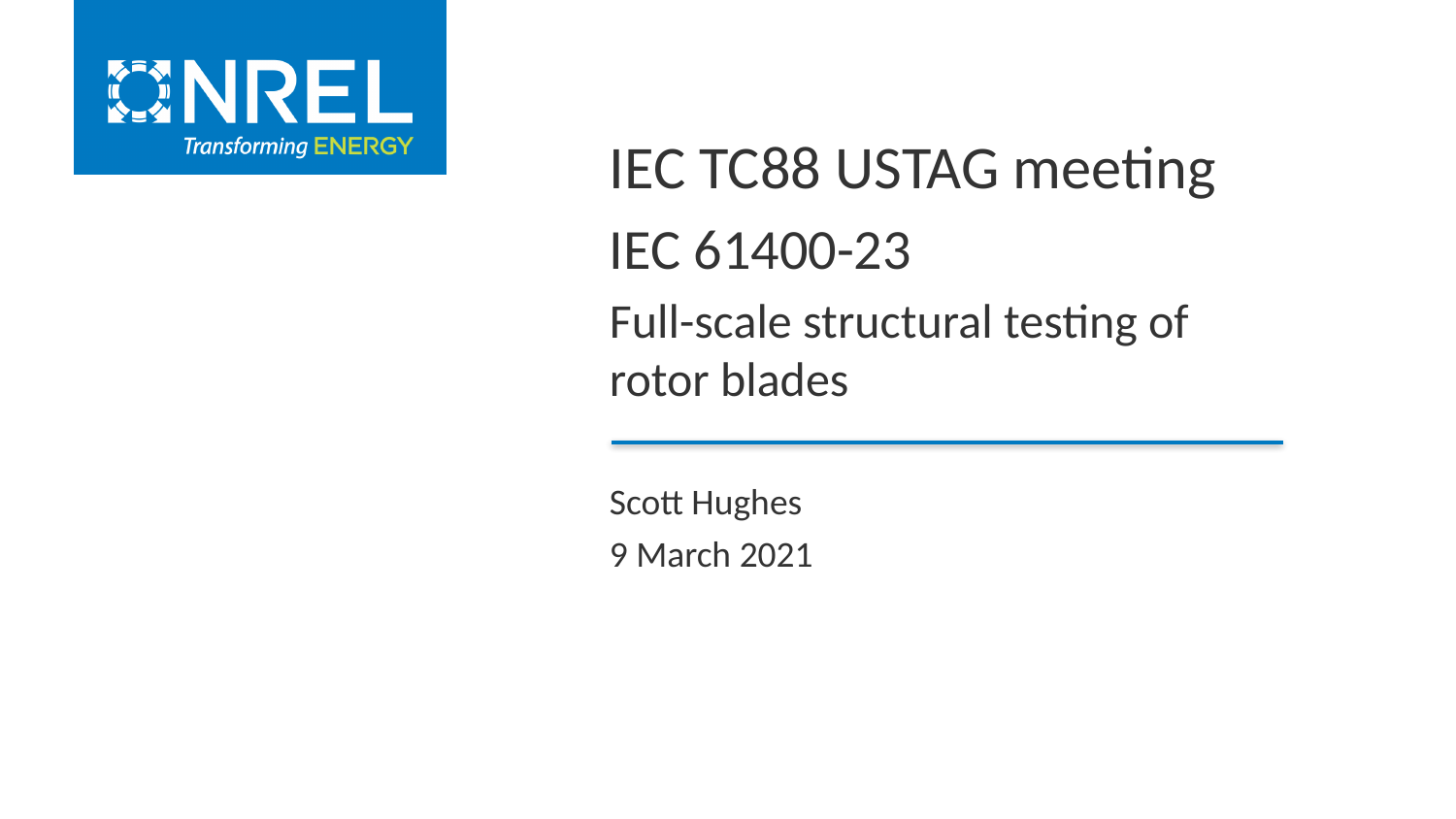

IEC TC88 USTAG meeting
IEC 61400-23
Full-scale structural testing of rotor blades
Scott Hughes
9 March 2021